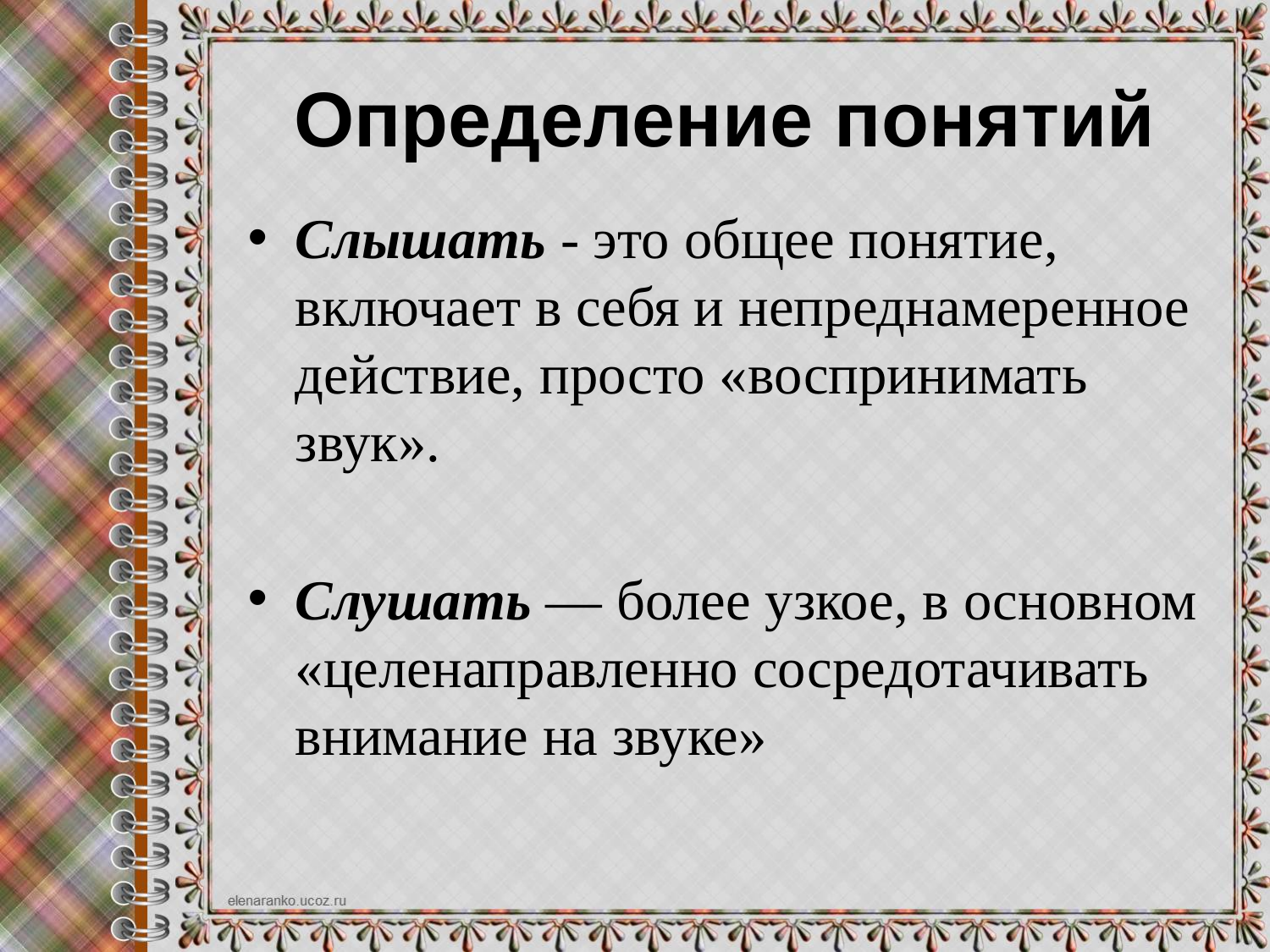

# Определение понятий
Слышать - это общее понятие, включает в себя и непреднамеренное действие, просто «воспринимать звук».

Слушать — более узкое, в основном «целенаправленно сосредотачивать внимание на звуке»